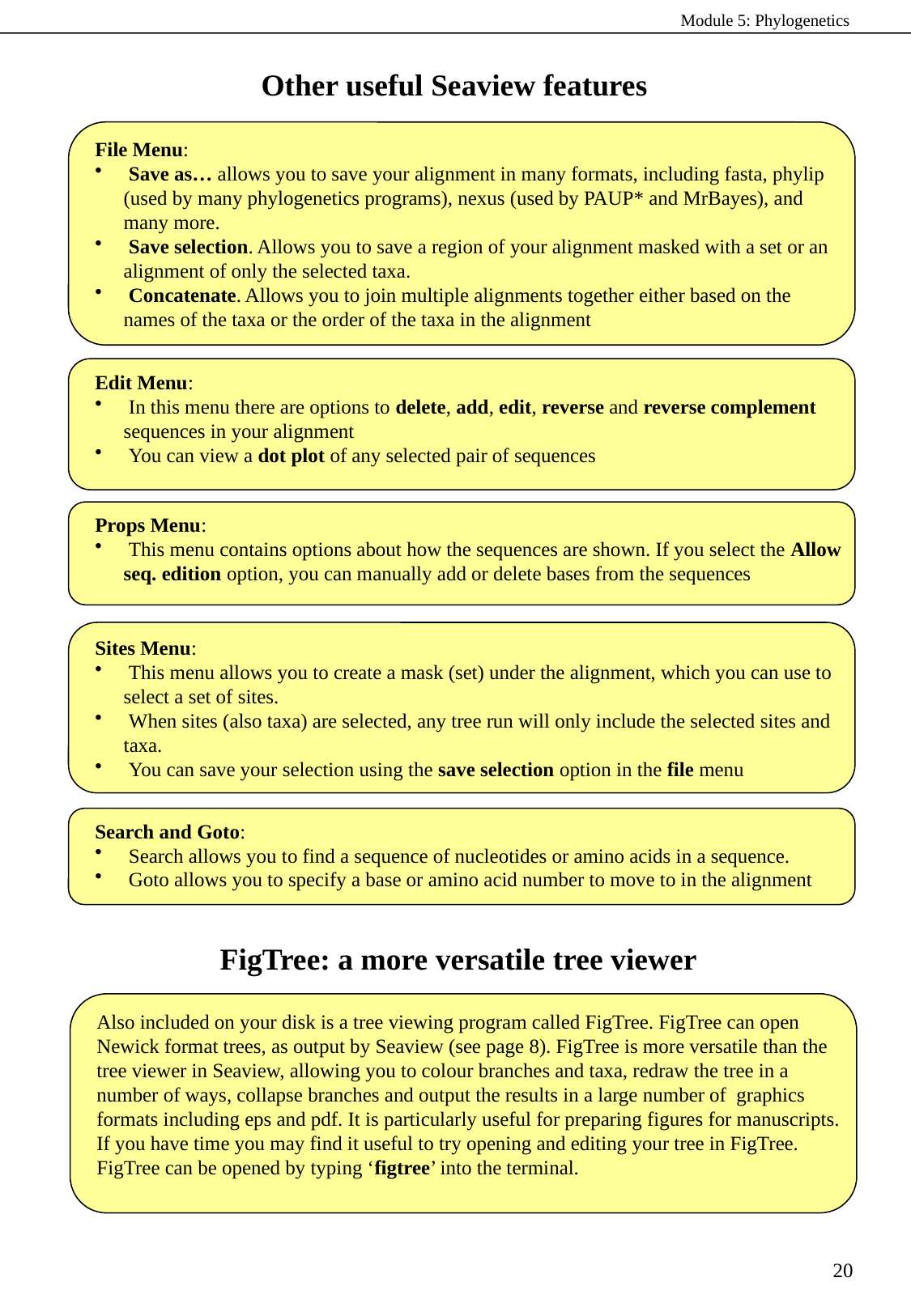

Other useful Seaview features

File Menu:
 Save as… allows you to save your alignment in many formats, including fasta, phylip (used by many phylogenetics programs), nexus (used by PAUP* and MrBayes), and many more.
 Save selection. Allows you to save a region of your alignment masked with a set or an alignment of only the selected taxa.
 Concatenate. Allows you to join multiple alignments together either based on the names of the taxa or the order of the taxa in the alignment

Edit Menu:
 In this menu there are options to delete, add, edit, reverse and reverse complement sequences in your alignment
 You can view a dot plot of any selected pair of sequences

Props Menu:
 This menu contains options about how the sequences are shown. If you select the Allow seq. edition option, you can manually add or delete bases from the sequences

Sites Menu:
 This menu allows you to create a mask (set) under the alignment, which you can use to select a set of sites.
 When sites (also taxa) are selected, any tree run will only include the selected sites and taxa.
 You can save your selection using the save selection option in the file menu

Search and Goto:
 Search allows you to find a sequence of nucleotides or amino acids in a sequence.
 Goto allows you to specify a base or amino acid number to move to in the alignment
FigTree: a more versatile tree viewer

Also included on your disk is a tree viewing program called FigTree. FigTree can open Newick format trees, as output by Seaview (see page 8). FigTree is more versatile than the tree viewer in Seaview, allowing you to colour branches and taxa, redraw the tree in a number of ways, collapse branches and output the results in a large number of  graphics formats including eps and pdf. It is particularly useful for preparing figures for manuscripts. If you have time you may find it useful to try opening and editing your tree in FigTree. FigTree can be opened by typing ‘figtree’ into the terminal.
20